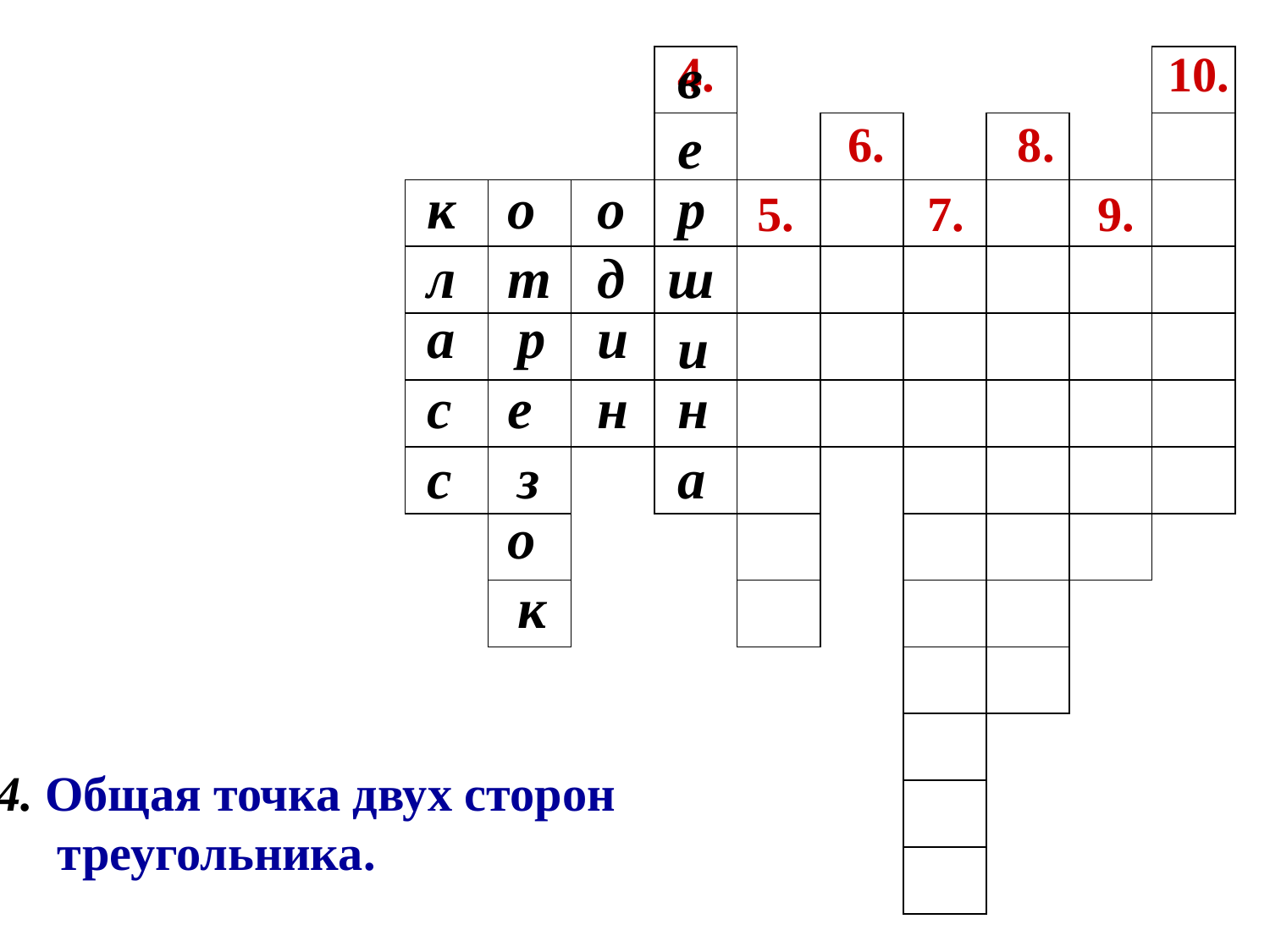

4.
в
10.
|  |  |  |  |  |  |  |  |  |  |
| --- | --- | --- | --- | --- | --- | --- | --- | --- | --- |
|  |  |  |  |  |  |  |  |  |  |
|  |  |  |  |  |  |  |  |  |  |
|  |  |  |  |  |  |  |  |  |  |
|  |  |  |  |  |  |  |  |  |  |
|  |  |  |  |  |  |  |  |  |  |
|  |  |  |  |  |  |  |  |  |  |
|  |  |  |  |  |  |  |  |  |  |
|  |  |  |  |  |  |  |  |  |  |
|  |  |  |  |  |  |  |  |  |  |
|  |  |  |  |  |  |  |  |  |  |
|  |  |  |  |  |  |  |  |  |  |
|  |  |  |  |  |  |  |  |  |  |
е
6.
8.
к
о
о
р
5.
7.
9.
л
т
д
ш
а
р
и
и
с
е
н
н
с
з
а
о
к
4. Общая точка двух сторон
     треугольника.